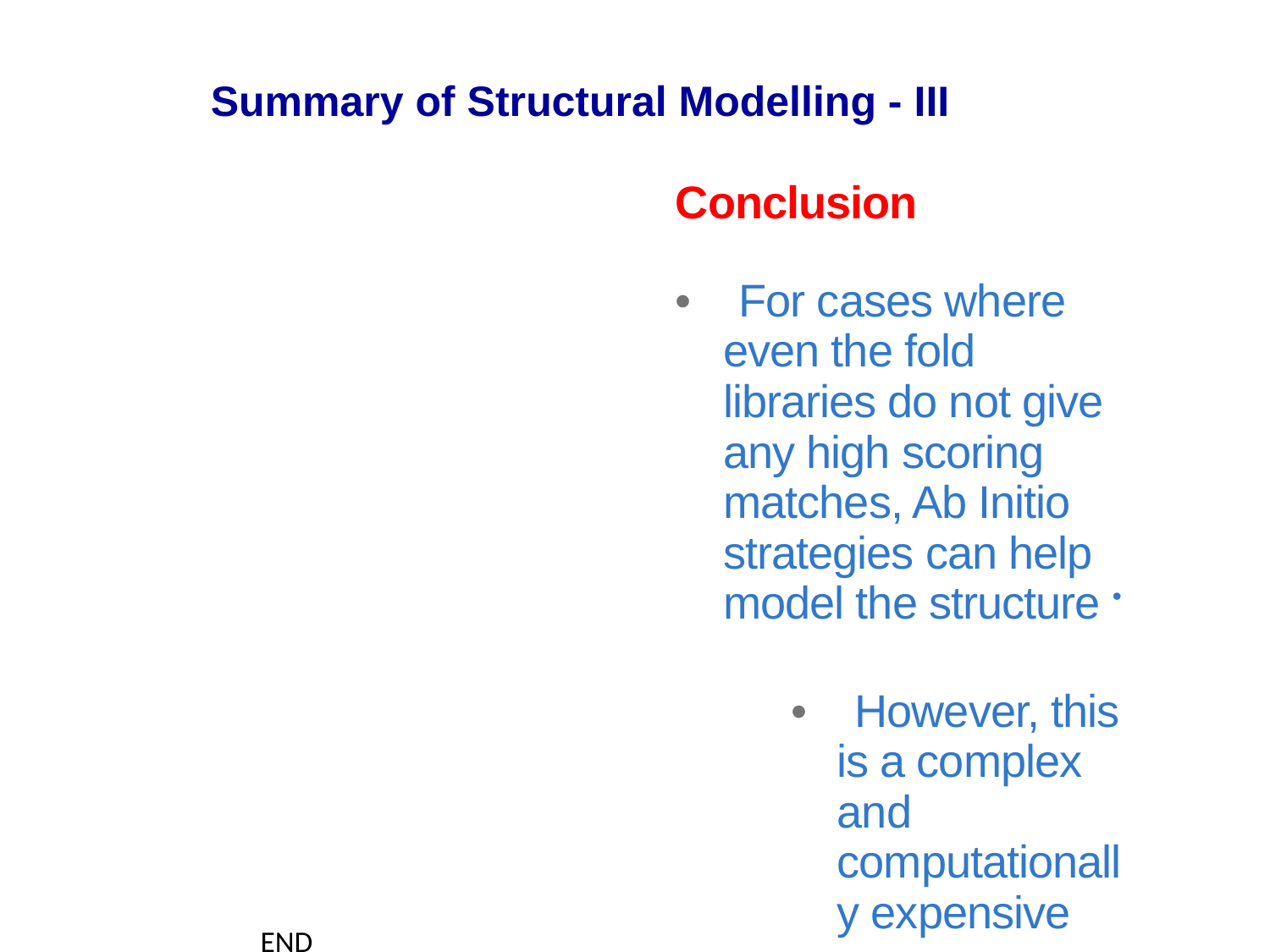

Summary of Structural Modelling - III
Conclusion
•    For cases where even the fold libraries do not give any high scoring matches, Ab Initio strategies can help model the structure •
•    However, this is a complex and computationally expensive process
END